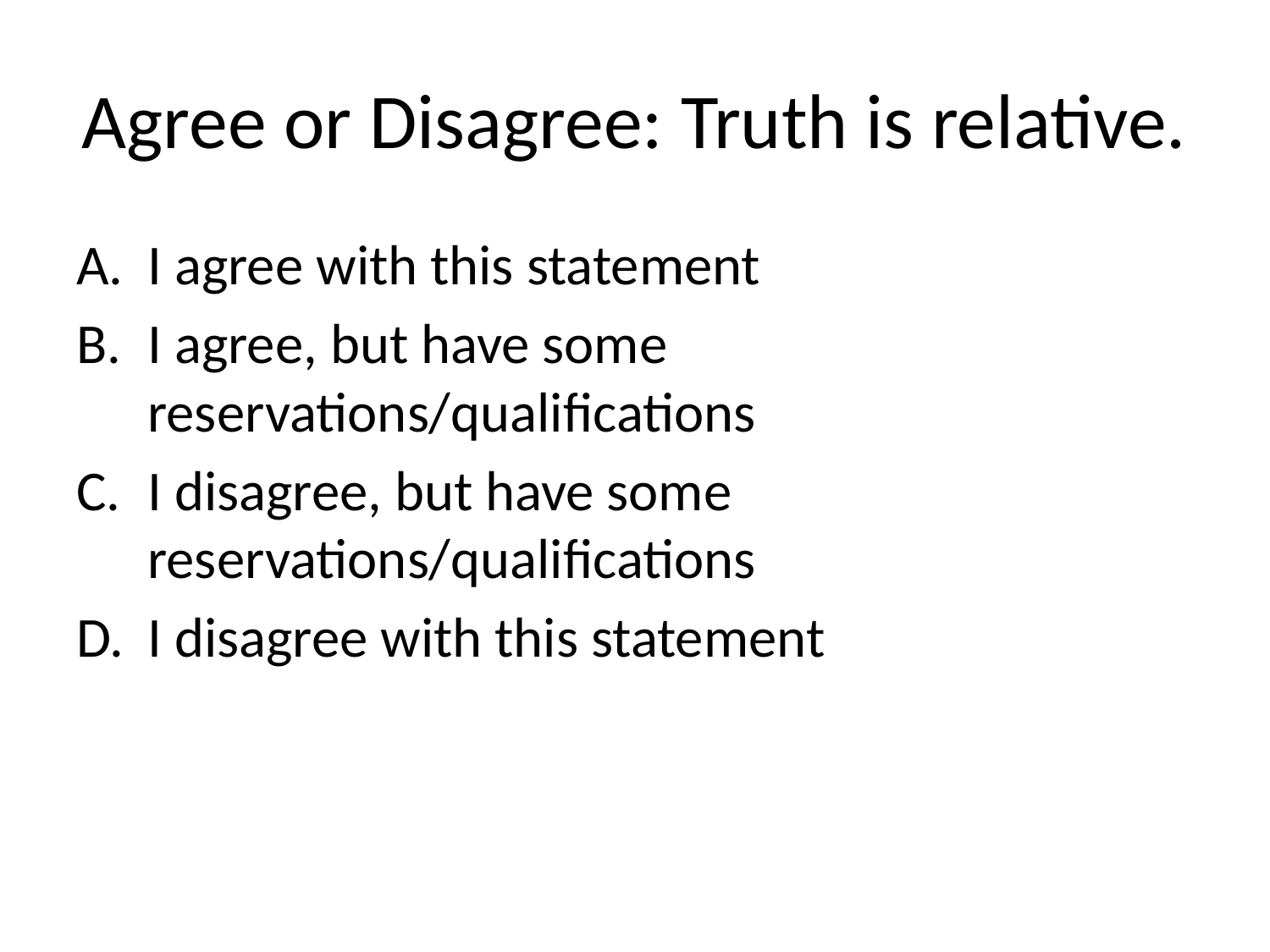

# Agree or Disagree: Truth is relative.
I agree with this statement
I agree, but have some reservations/qualifications
I disagree, but have some reservations/qualifications
I disagree with this statement